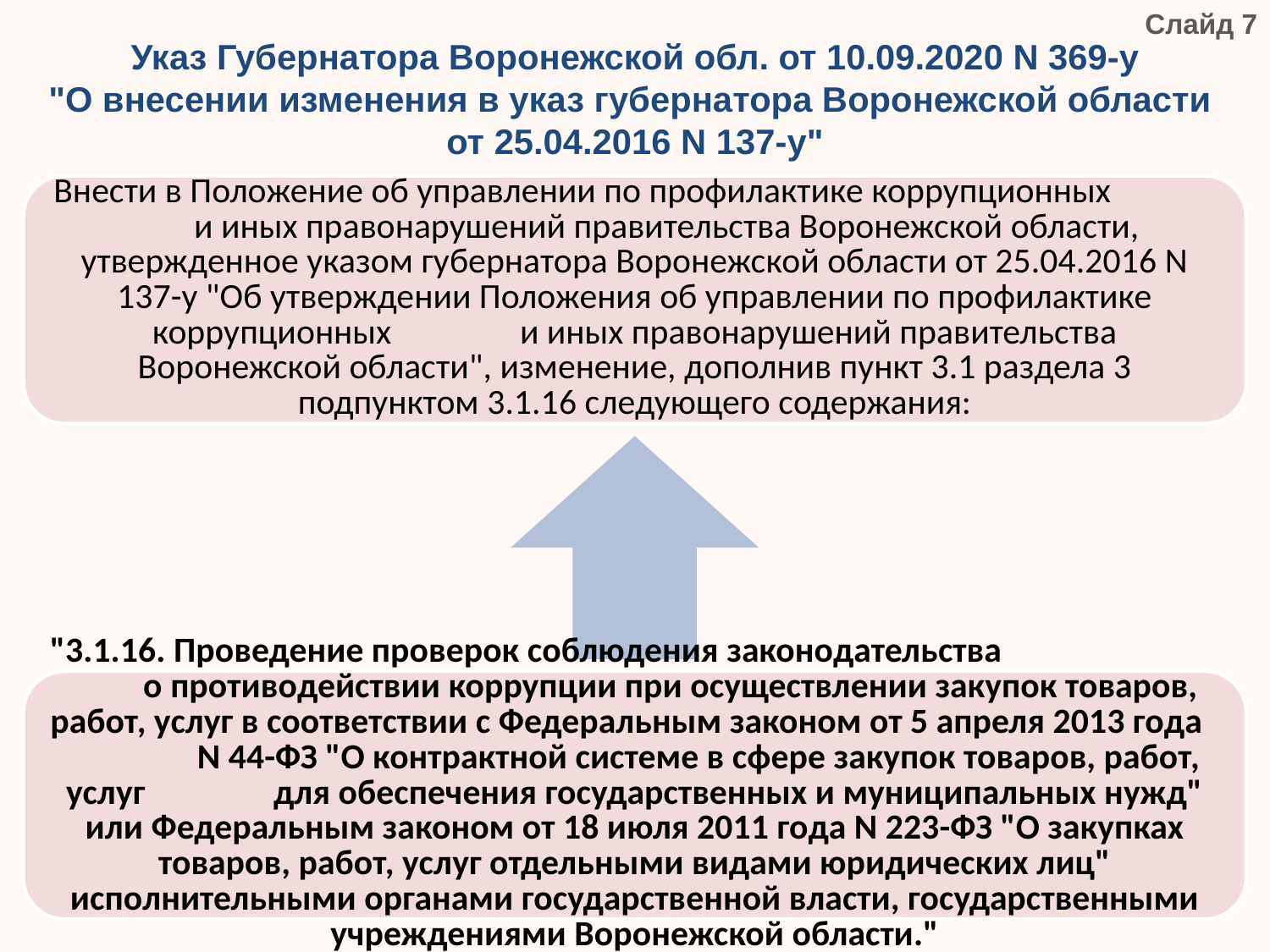

# Указ Губернатора Воронежской обл. от 10.09.2020 N 369-у "О внесении изменения в указ губернатора Воронежской области от 25.04.2016 N 137-у"
Слайд 7
Внести в Положение об управлении по профилактике коррупционных                      и иных правонарушений правительства Воронежской области, утвержденное указом губернатора Воронежской области от 25.04.2016 N 137-у "Об утверждении Положения об управлении по профилактике коррупционных                и иных правонарушений правительства Воронежской области", изменение, дополнив пункт 3.1 раздела 3 подпунктом 3.1.16 следующего содержания:
"3.1.16. Проведение проверок соблюдения законодательства                                     о противодействии коррупции при осуществлении закупок товаров, работ, услуг в соответствии с Федеральным законом от 5 апреля 2013 года                   N 44-ФЗ "О контрактной системе в сфере закупок товаров, работ, услуг                для обеспечения государственных и муниципальных нужд" или Федеральным законом от 18 июля 2011 года N 223-ФЗ "О закупках товаров, работ, услуг отдельными видами юридических лиц" исполнительными органами государственной власти, государственными учреждениями Воронежской области."